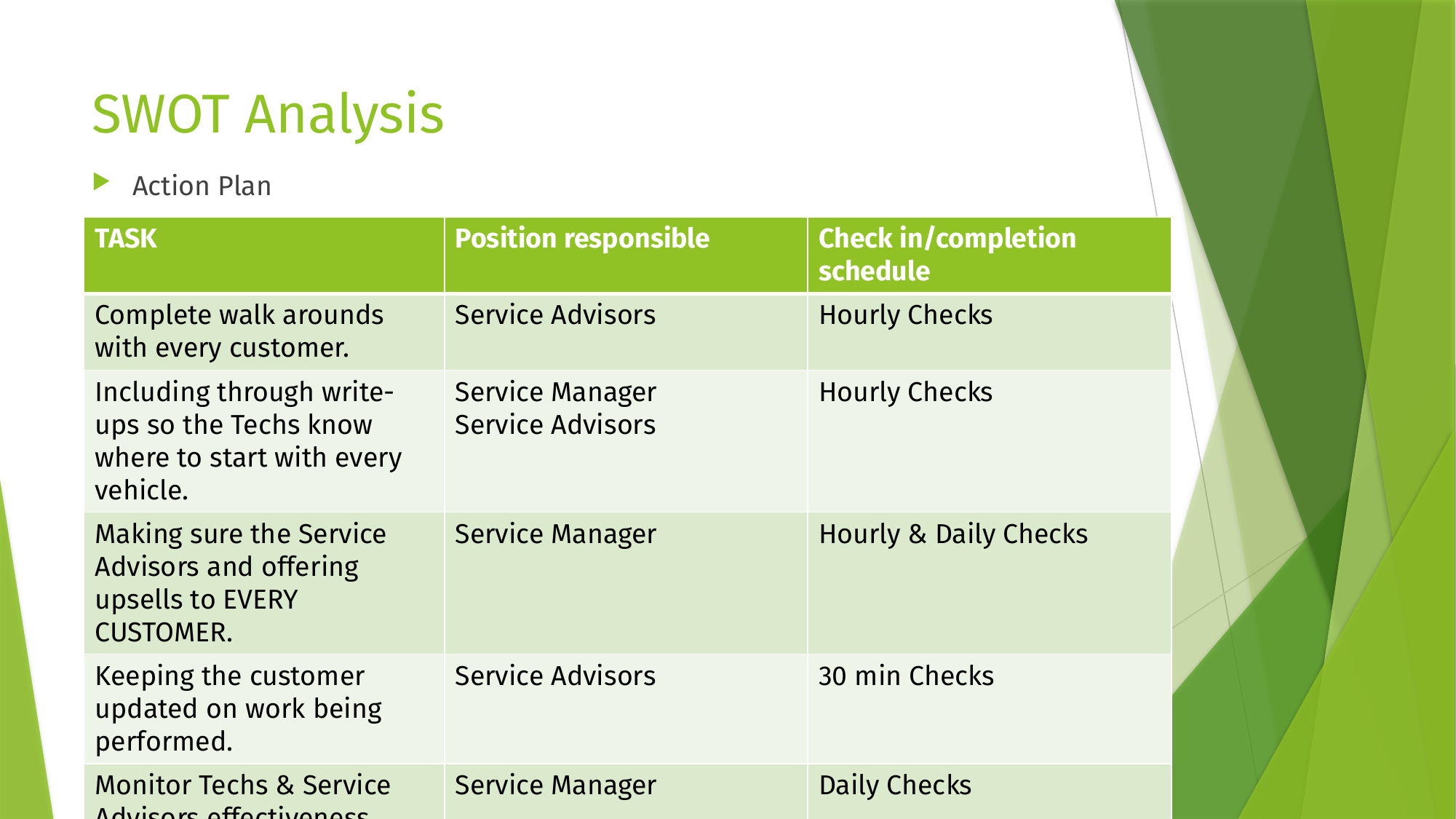

# SWOT Analysis
Action Plan

| TASK | Position responsible | Check in/completion schedule |
| --- | --- | --- |
| Complete walk arounds with every customer. | Service Advisors | Hourly Checks |
| Including through write-ups so the Techs know where to start with every vehicle. | Service Manager Service Advisors | Hourly Checks |
| Making sure the Service Advisors and offering upsells to EVERY CUSTOMER. | Service Manager | Hourly & Daily Checks |
| Keeping the customer updated on work being performed. | Service Advisors | 30 min Checks |
| Monitor Techs & Service Advisors effectiveness throughout the day. | Service Manager | Daily Checks |
|  |  |  |
|  |  |  |